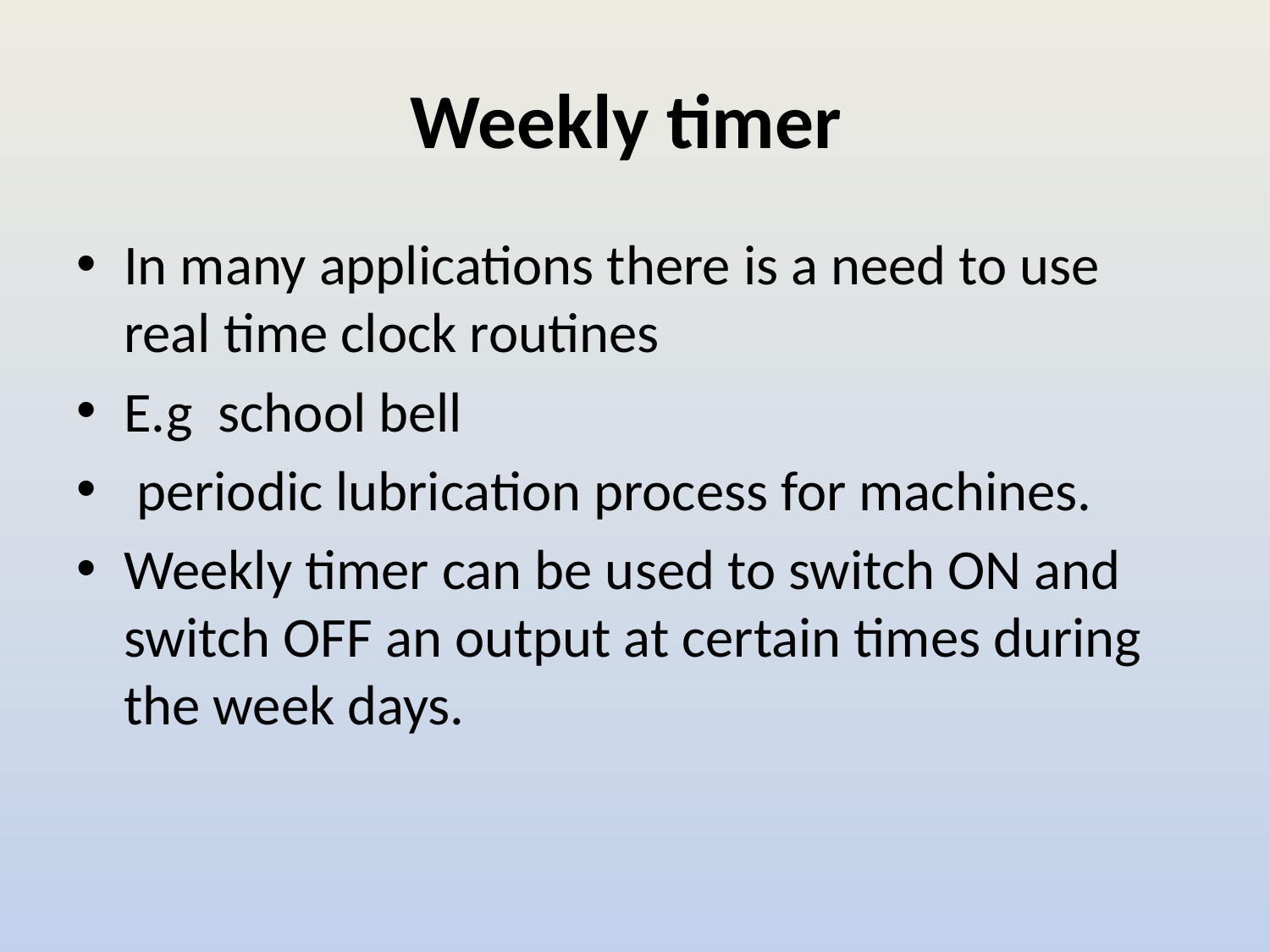

# Weekly timer
In many applications there is a need to use real time clock routines
E.g  school bell
 periodic lubrication process for machines.
Weekly timer can be used to switch ON and switch OFF an output at certain times during the week days.